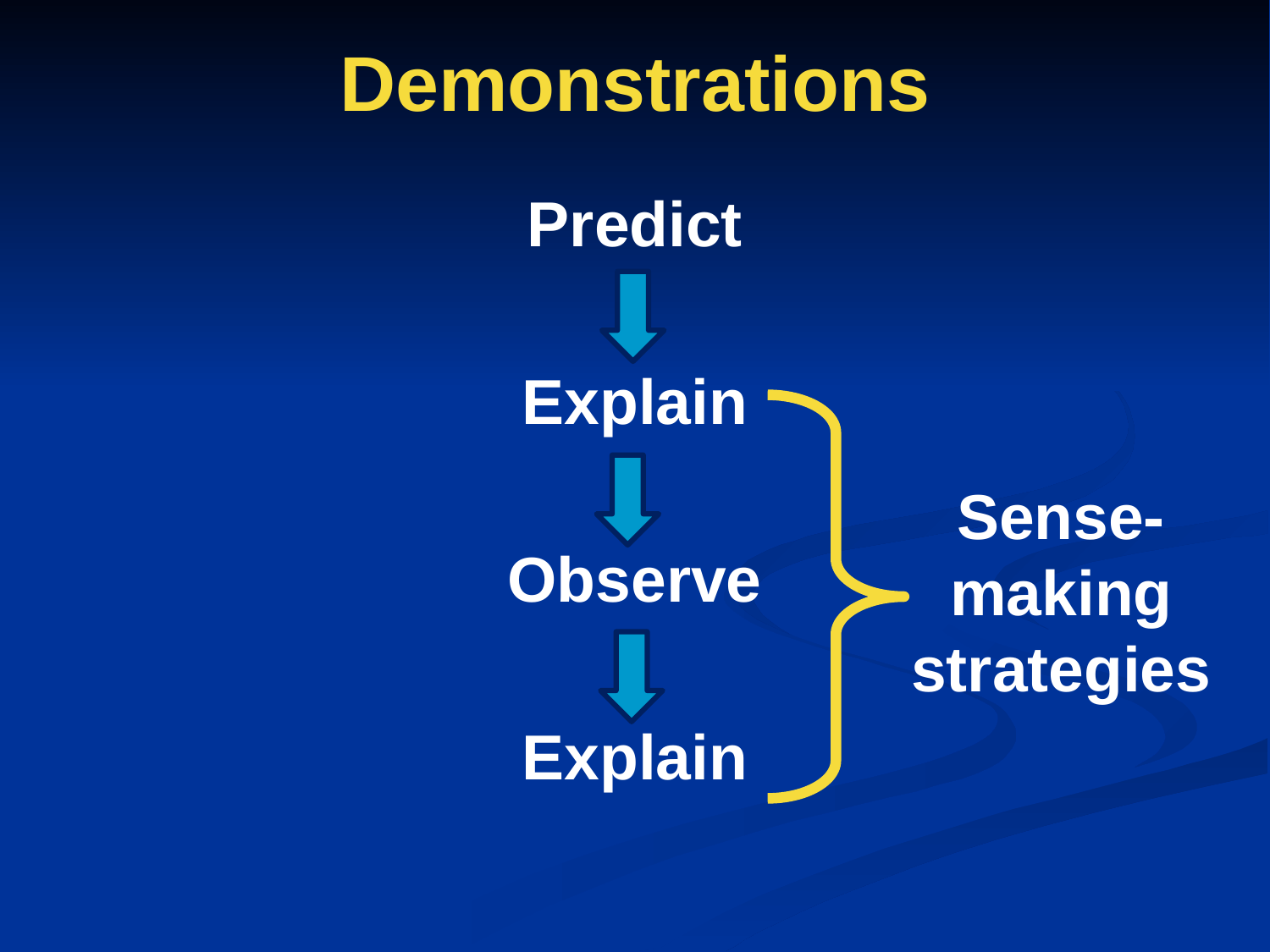

# Demonstrations
Predict

Explain

Observe

Explain

Sense-making
strategies